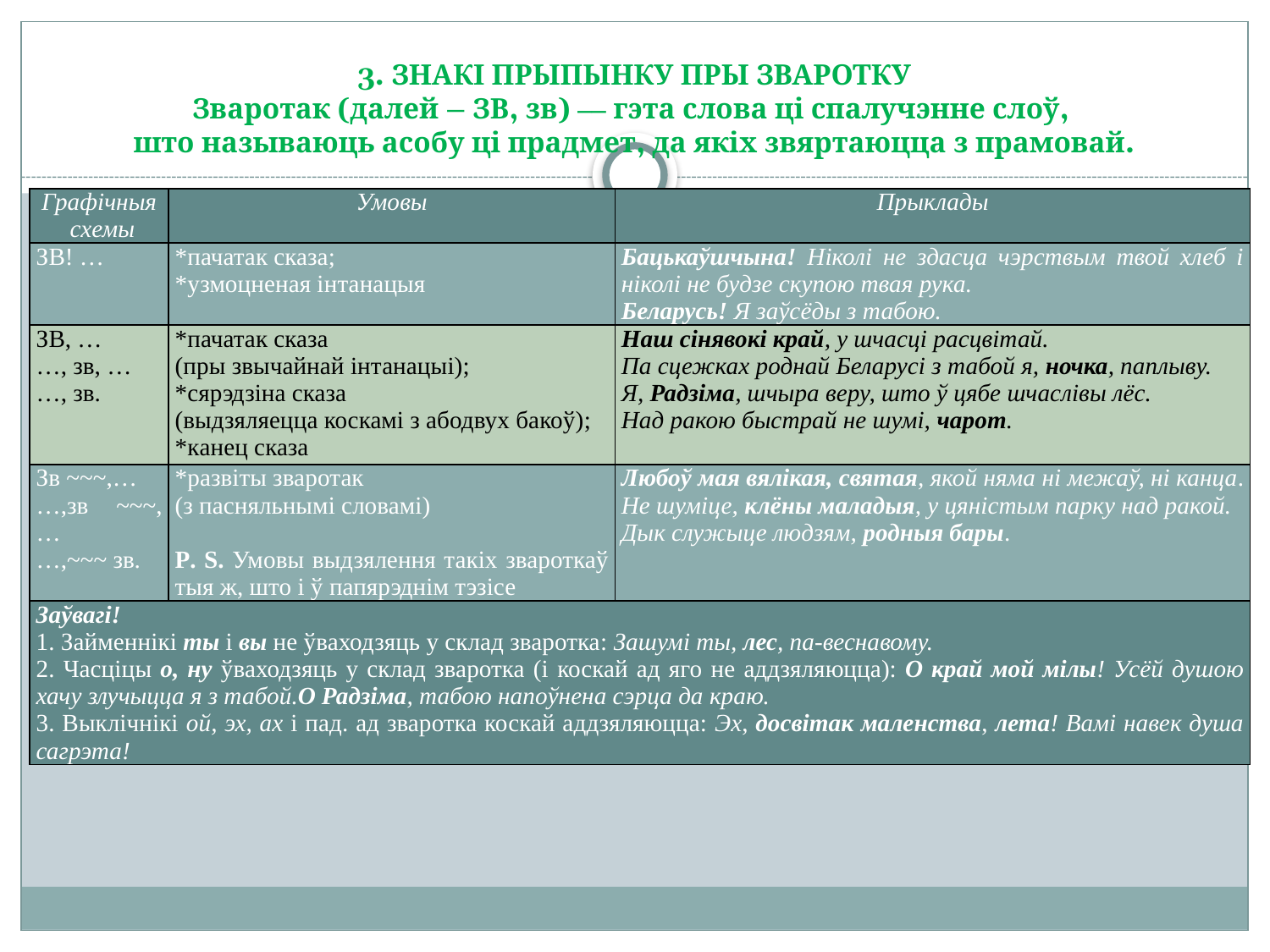

# 3. ЗНАКІ ПРЫПЫНКУ ПРЫ ЗВАРОТКУ Зваротак (далей – ЗВ, зв) –– гэта слова ці спалучэнне слоў, што называюць асобу ці прадмет, да якіх звяртаюцца з прамовай.
| Графічныя схемы | Умовы | Прыклады |
| --- | --- | --- |
| ЗВ! … | \*пачатак сказа; \*узмоцненая інтанацыя | Бацькаўшчына! Ніколі не здасца чэрствым твой хлеб і ніколі не будзе скупою твая рука. Беларусь! Я заўсёды з табою. |
| ЗВ, … …, зв, … …, зв. | \*пачатак сказа (пры звычайнай інтанацыі); \*сярэдзіна сказа (выдзяляецца коскамі з абодвух бакоў); \*канец сказа | Наш сінявокі край, у шчасці расцвітай. Па сцежках роднай Беларусі з табой я, ночка, паплыву. Я, Радзіма, шчыра веру, што ў цябе шчаслівы лёс. Над ракою быстрай не шумі, чарот. |
| Зв ~~~,… …,зв ~~~,… …,~~~ зв. | \*развіты зваротак (з пасняльнымі словамі) P. S. Умовы выдзялення такіх звароткаў тыя ж, што і ў папярэднім тэзісе | Любоў мая вялікая, святая, якой няма ні межаў, ні канца. Не шуміце, клёны маладыя, у цяністым парку над ракой. Дык служыце людзям, родныя бары. |
| Заўвагі! 1. Займеннікі ты і вы не ўваходзяць у склад зваротка: Зашумі ты, лес, па-веснавому. 2. Часціцы о, ну ўваходзяць у склад зваротка (і коскай ад яго не аддзяляюцца): О край мой мілы! Усёй душою хачу злучыцца я з табой.О Радзіма, табою напоўнена сэрца да краю. 3. Выклічнікі ой, эх, ах і пад. ад зваротка коскай аддзяляюцца: Эх, досвітак маленства, лета! Вамі навек душа сагрэта! |  |  |